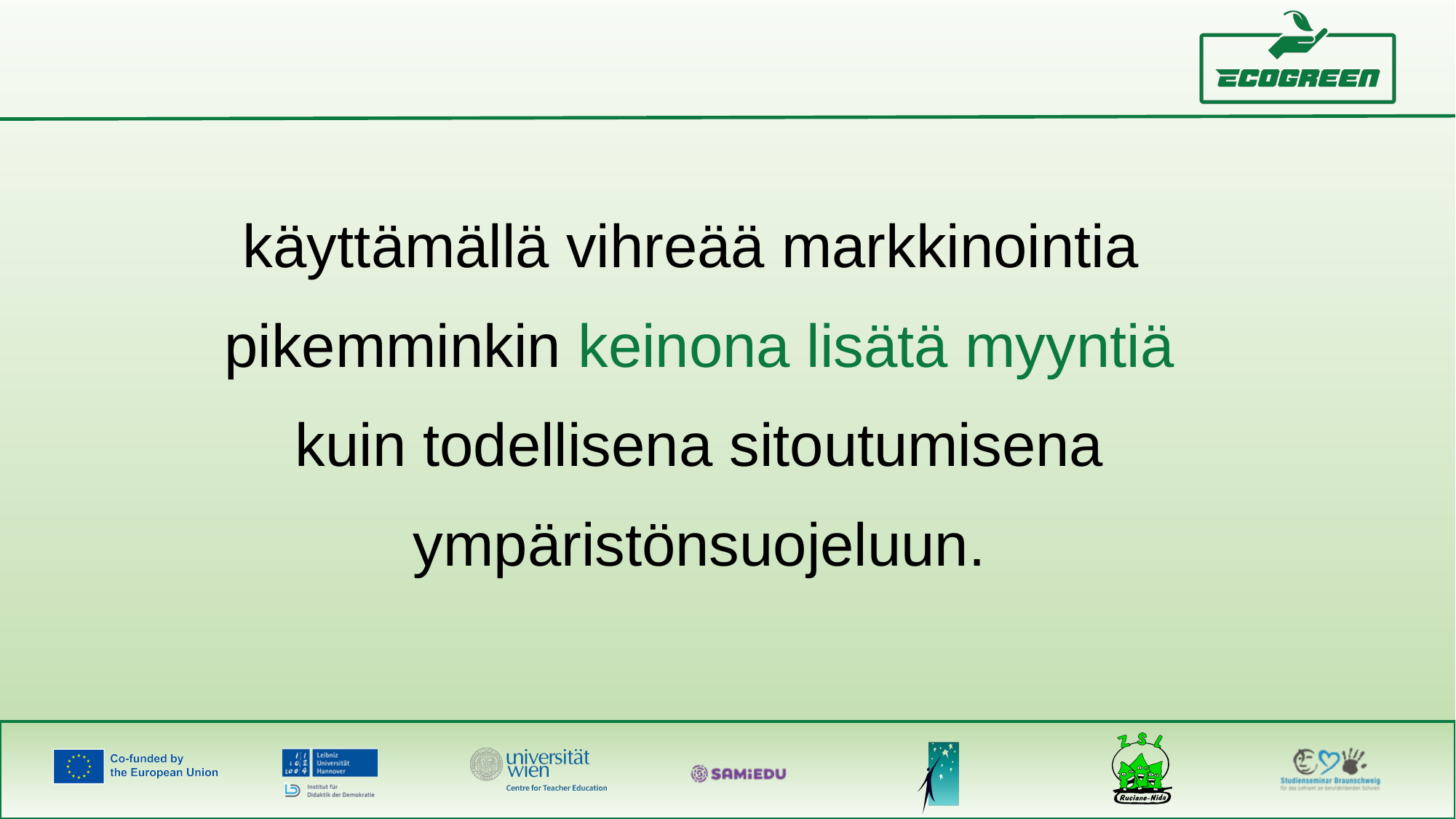

käyttämällä vihreää markkinointia
pikemminkin keinona lisätä myyntiä kuin todellisena sitoutumisena ympäristönsuojeluun.